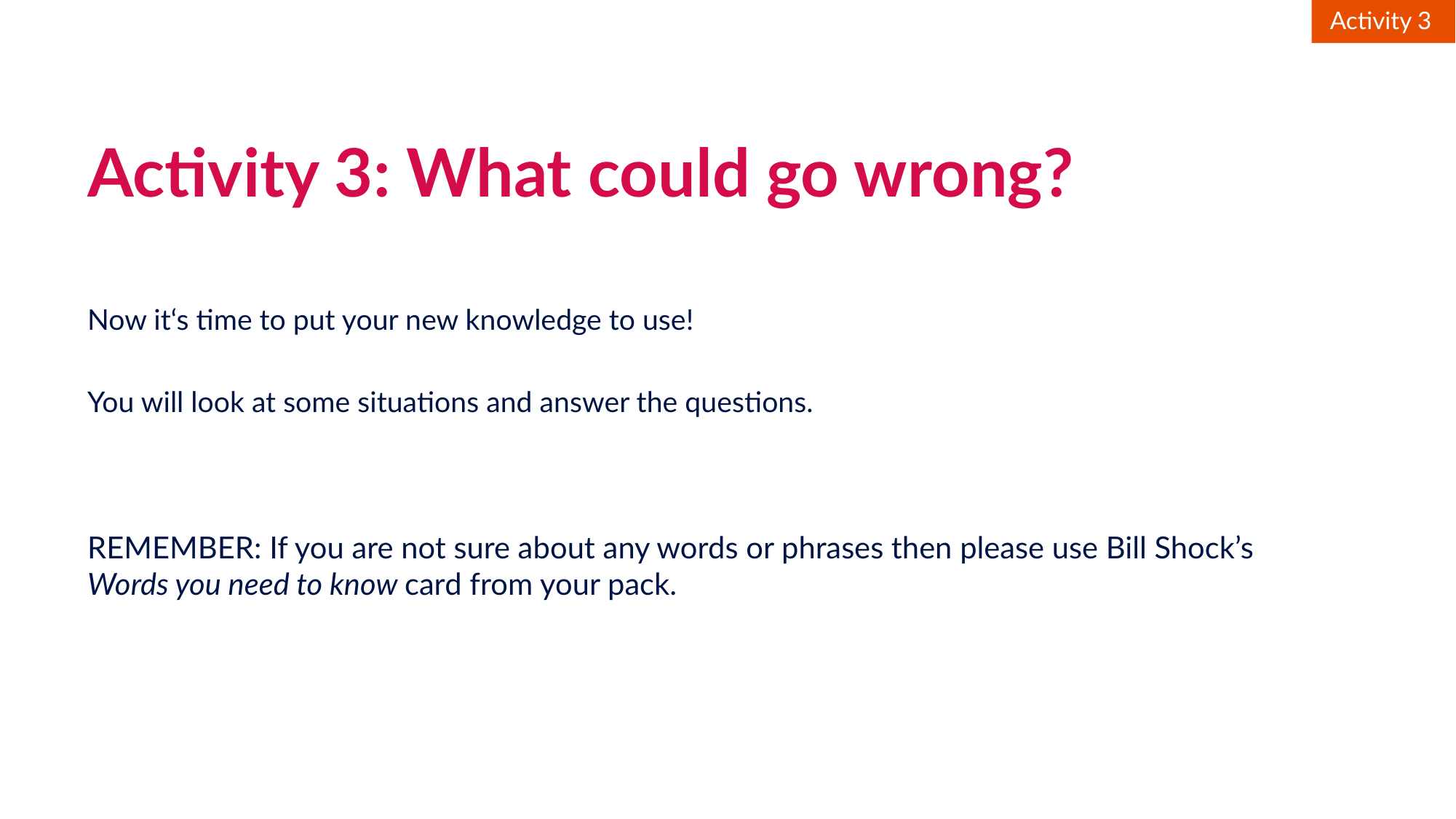

Activity 3
Activity 3: What could go wrong?
Now it‘s time to put your new knowledge to use!
You will look at some situations and answer the questions.

REMEMBER: If you are not sure about any words or phrases then please use Bill Shock’s Words you need to know card from your pack.